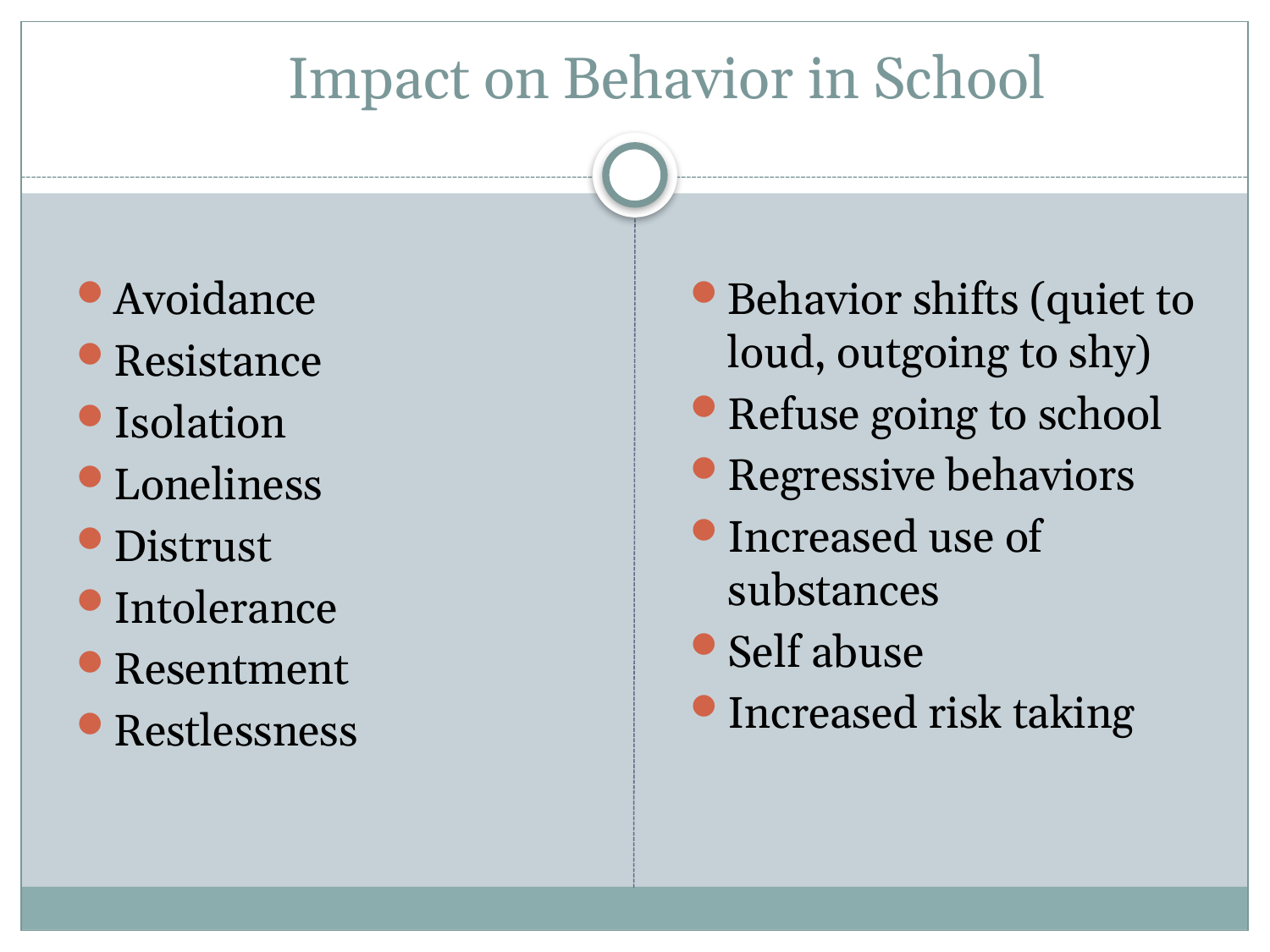

# Impact on Behavior in School
Avoidance
Resistance
Isolation
Loneliness
Distrust
Intolerance
Resentment
Restlessness

Behavior shifts (quiet to loud, outgoing to shy)
Refuse going to school
Regressive behaviors
Increased use of substances
Self abuse
Increased risk taking